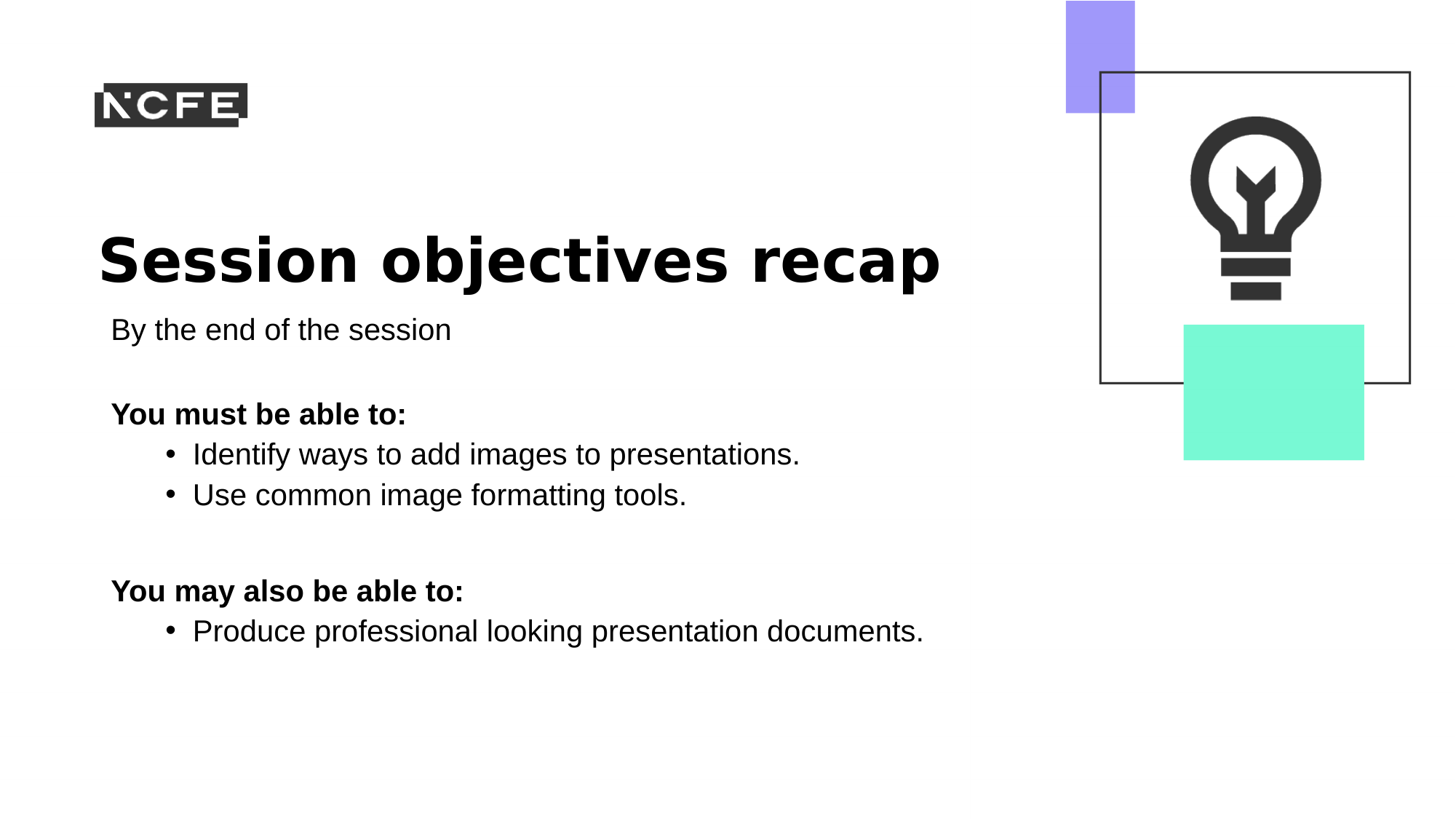

By the end of the session
You must be able to:
Identify ways to add images to presentations.
Use common image formatting tools.

You may also be able to:
Produce professional looking presentation documents.